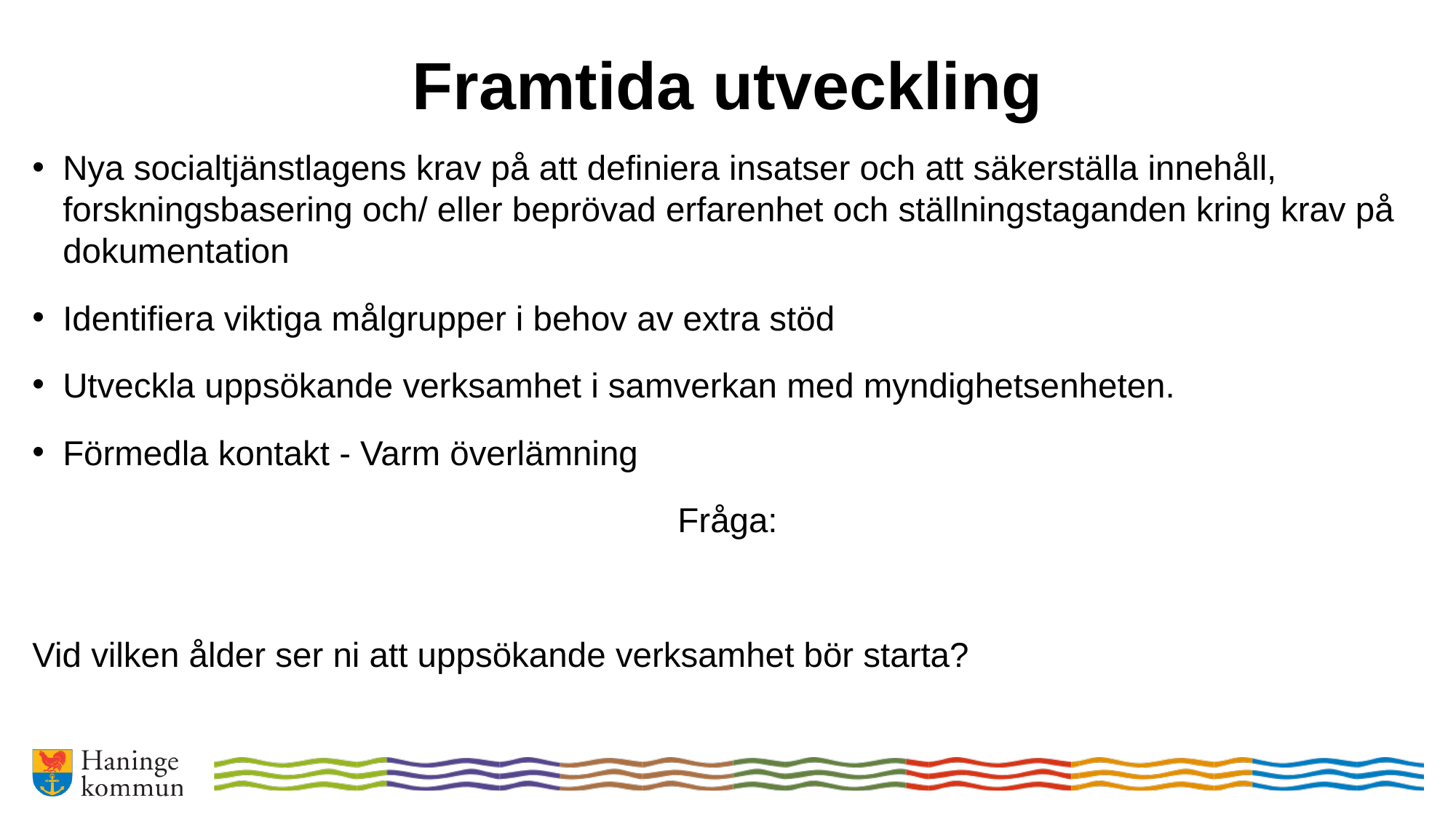

# Framtida utveckling
Nya socialtjänstlagens krav på att definiera insatser och att säkerställa innehåll, forskningsbasering och/ eller beprövad erfarenhet och ställningstaganden kring krav på dokumentation
Identifiera viktiga målgrupper i behov av extra stöd
Utveckla uppsökande verksamhet i samverkan med myndighetsenheten.
Förmedla kontakt - Varm överlämning
Fråga:

Vid vilken ålder ser ni att uppsökande verksamhet bör starta?